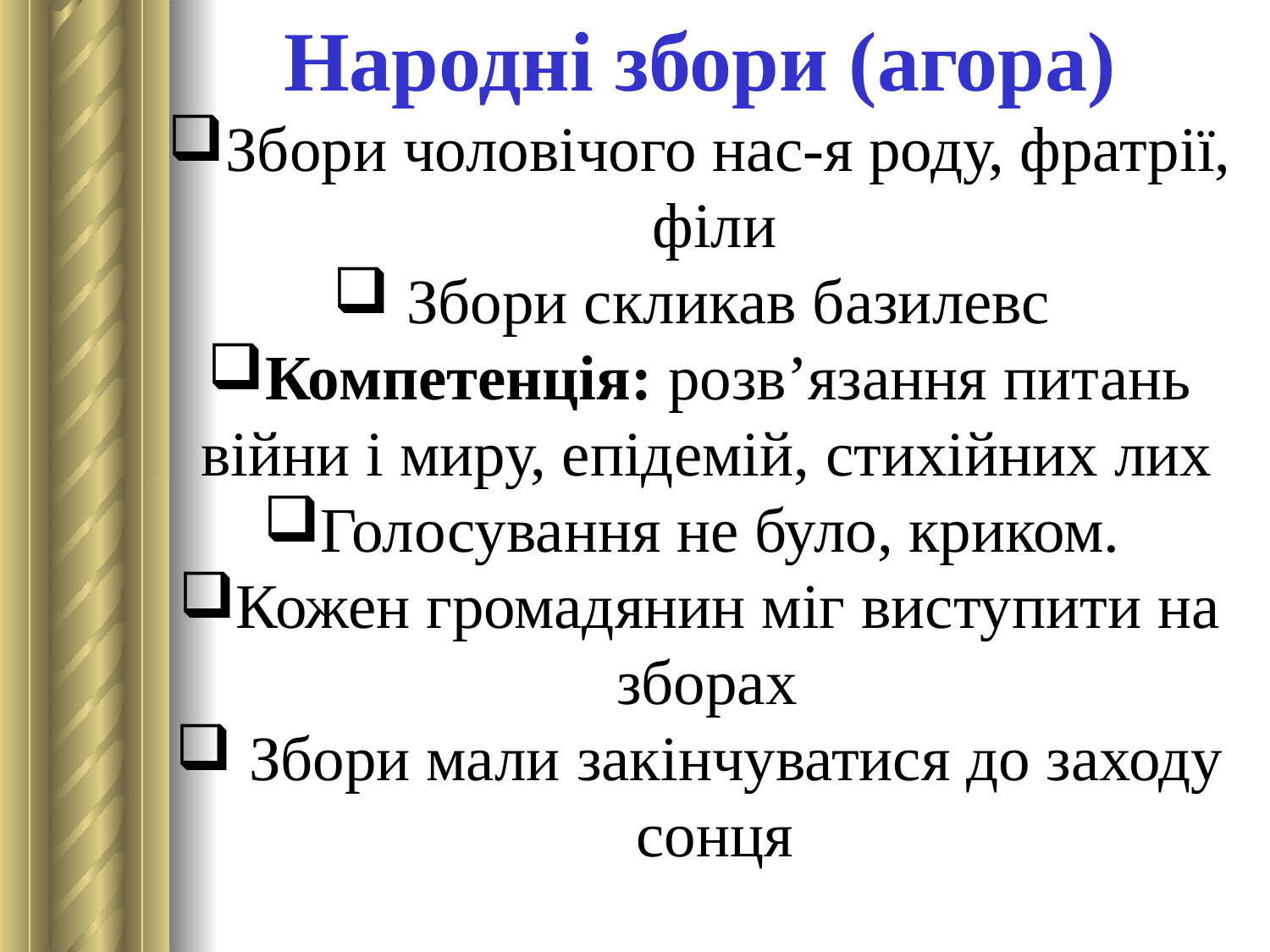

Народні збори (агора)
Збори чоловічого нас-я роду, фратрії,  філи
 Збори скликав базилевс
Компетенція: розв’язання питань війни і миру, епідемій, стихійних лих
Голосування не було, криком.
Кожен громадянин міг виступити на зборах
 Збори мали закінчуватися до заходу сонця